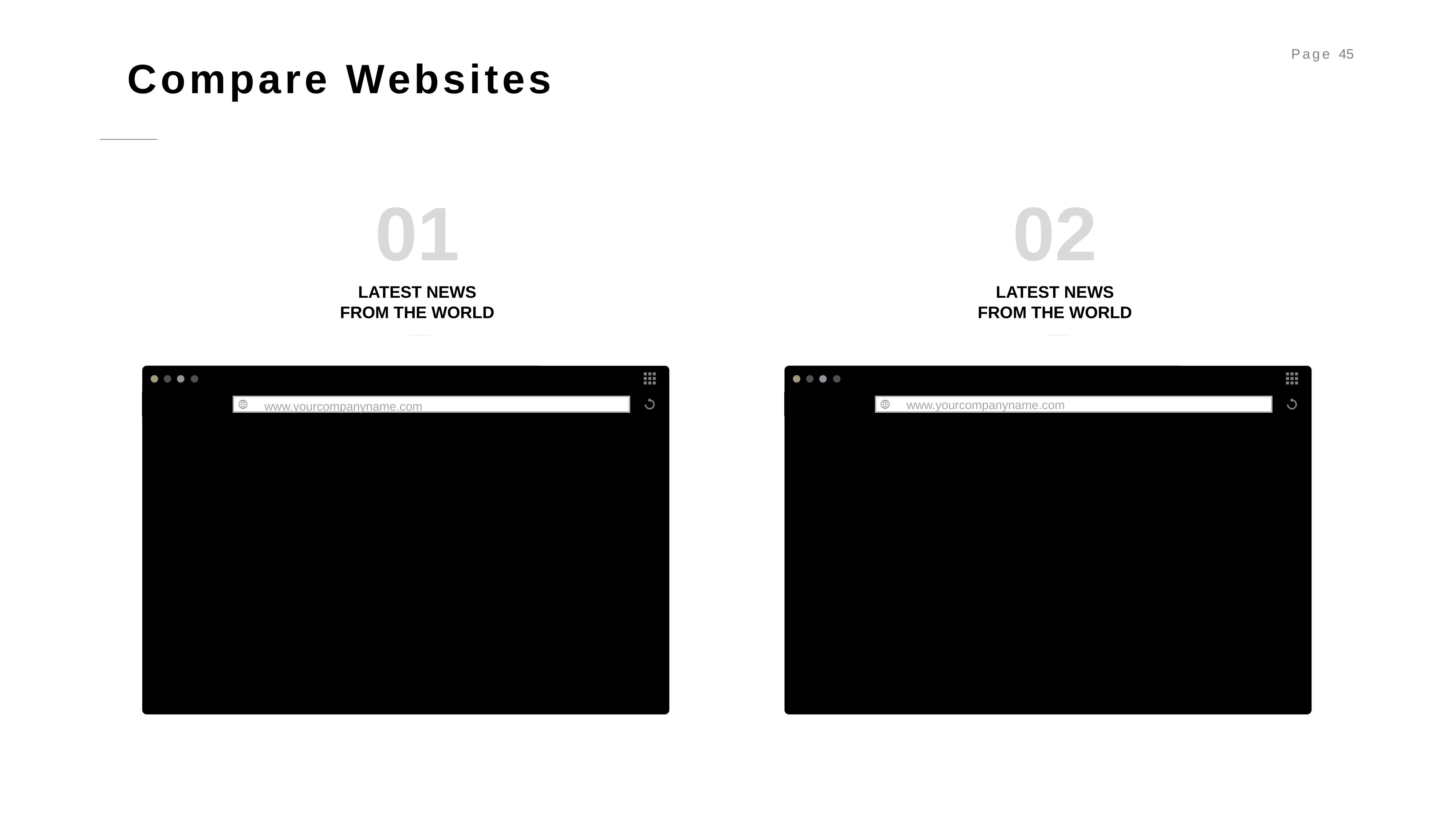

Compare Websites
01
02
LATEST NEWS
FROM THE WORLD
LATEST NEWS
FROM THE WORLD

www.yourcompanyname.com

www.yourcompanyname.com